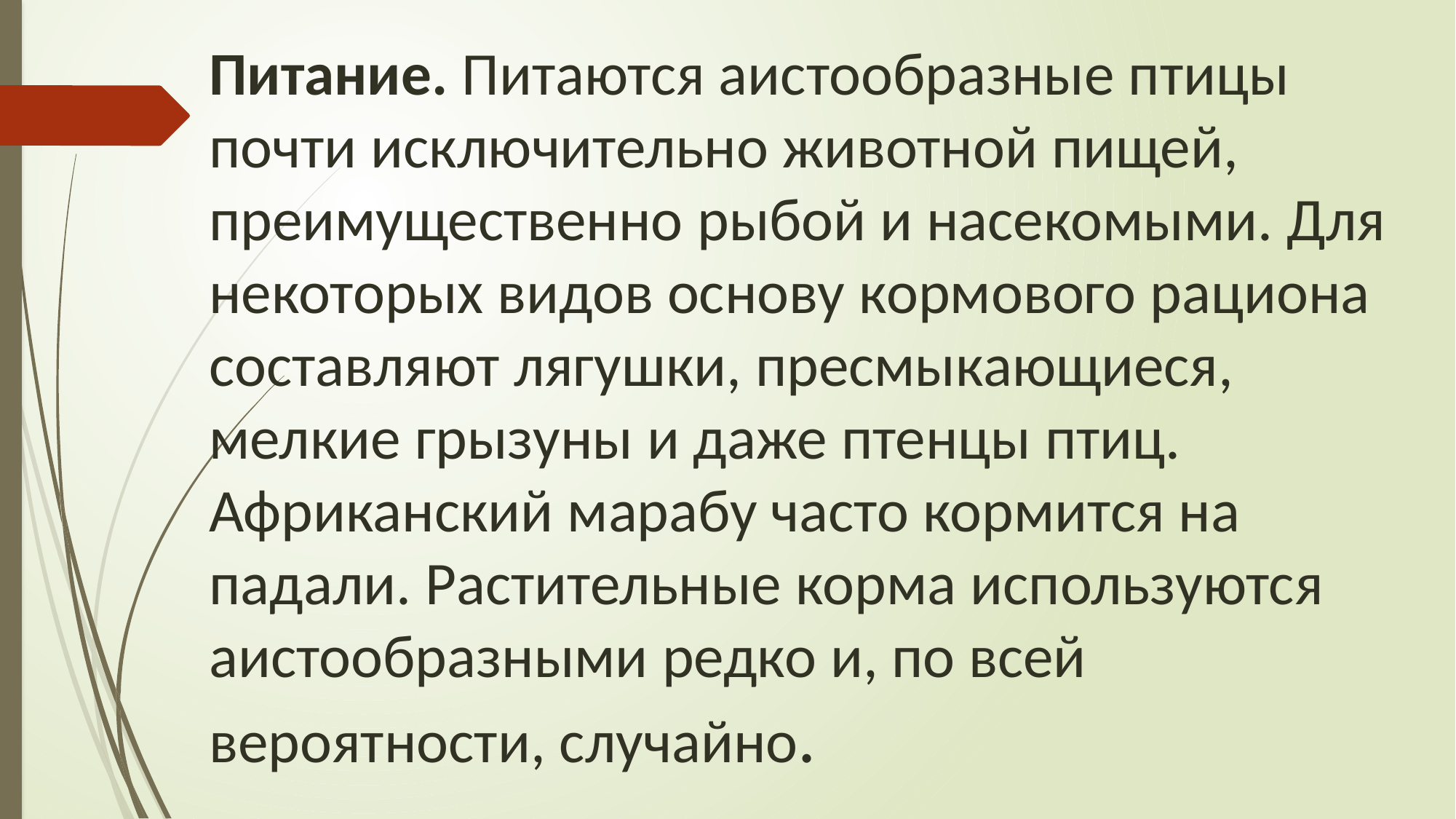

Питание. Питаются аистообразные птицы почти исклю­чительно животной пищей, преимущественно ры­бой и насекомыми. Для некоторых видов основу кормового рациона составляют лягушки, пресмы­кающиеся, мелкие грызуны и даже птенцы птиц. Африканский марабу часто кормится на падали. Растительные корма используются аистообразными редко и, по всей вероятности, случайно.